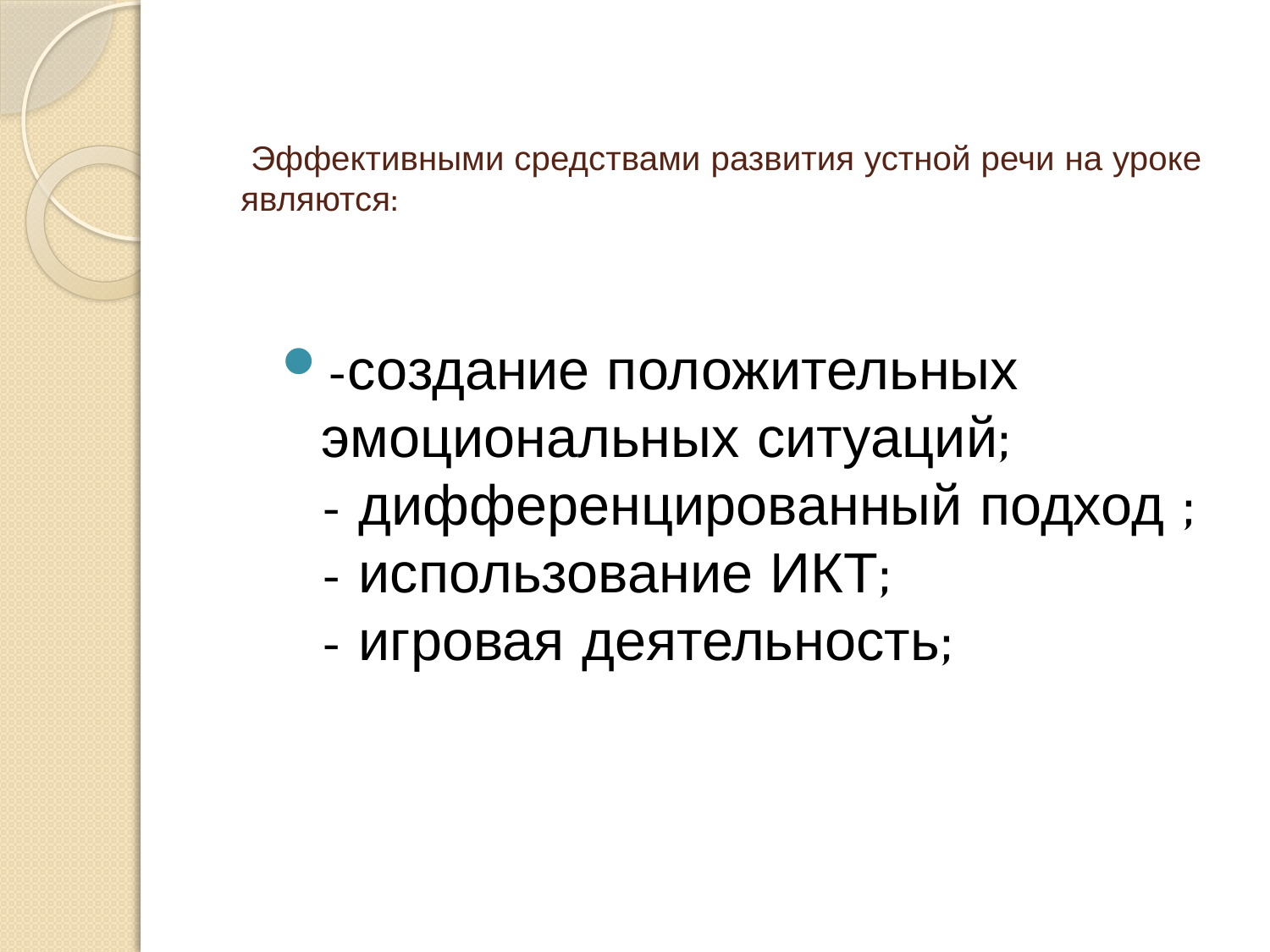

# Эффективными средствами развития устной речи на уроке являются:
-создание положительных эмоциональных ситуаций;
- дифференцированный подход ;
- использование ИКТ;
- игровая деятельность;